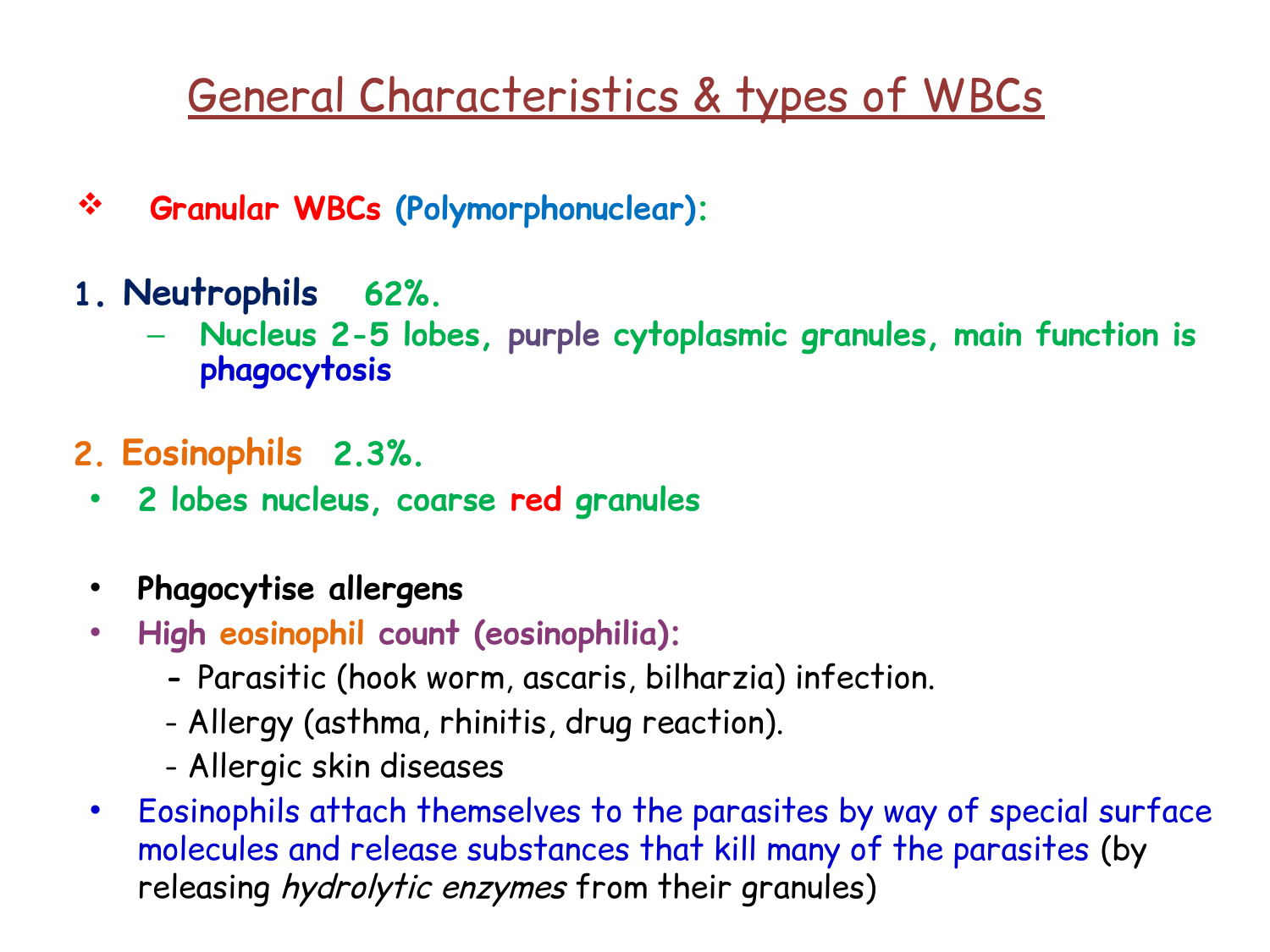

# General Characteristics & types of WBCs
Granular WBCs (Polymorphonuclear):

1. Neutrophils   62%.
Nucleus 2-5 lobes, purple cytoplasmic granules, main function is phagocytosis

2. Eosinophils  2.3%.
2 lobes nucleus, coarse red granules

Phagocytise allergens
High eosinophil count (eosinophilia):
- Parasitic (hook worm, ascaris, bilharzia) infection.
- Allergy (asthma, rhinitis, drug reaction).
- Allergic skin diseases
Eosinophils attach themselves to the parasites by way of special surface molecules and release substances that kill many of the parasites (by releasing hydrolytic enzymes from their granules)